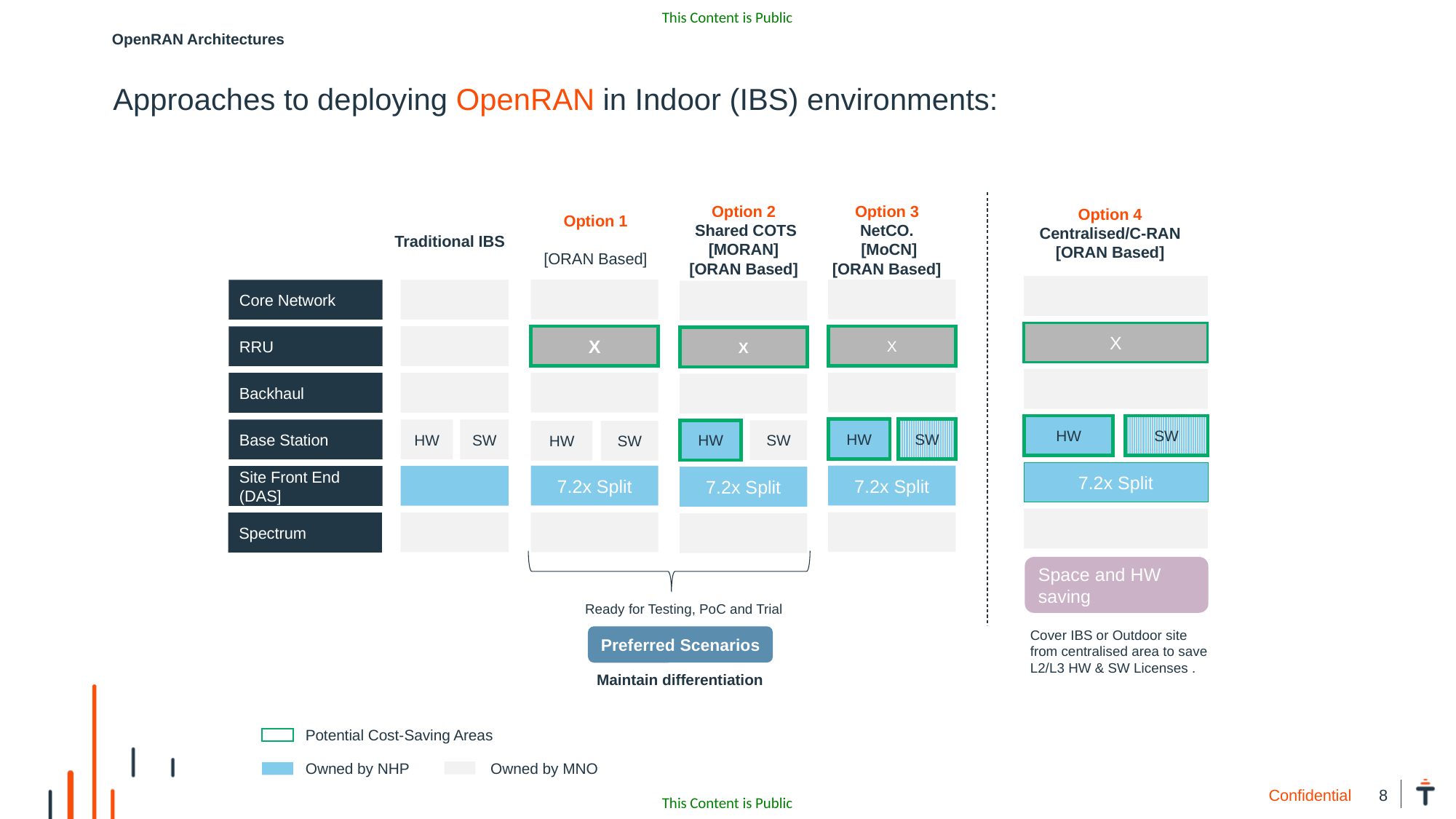

OpenRAN Architectures

Approaches to deploying OpenRAN in Indoor (IBS) environments:
Option 4
Centralised/C-RAN
[ORAN Based]
Option 1

[ORAN Based]
Option 2
 Shared COTS
[MORAN]
[ORAN Based]
Option 3
NetCO.
 [MoCN]
[ORAN Based]
Traditional IBS

X

HW
SW
7.2x Split

X

HW
SW
7.2x Split

X

HW
SW
7.2x Split

HW
SW

Core Network

X

HW
SW
7.2x Split

RRU
Backhaul
Base Station

Site Front End (DAS]
Spectrum
Space and HW saving
Ready for Testing, PoC and Trial
Cover IBS or Outdoor site from centralised area to save L2/L3 HW & SW Licenses .
Preferred Scenarios
Maintain differentiation
Potential Cost-Saving Areas

Owned by NHP
Owned by MNO

8
Confidential